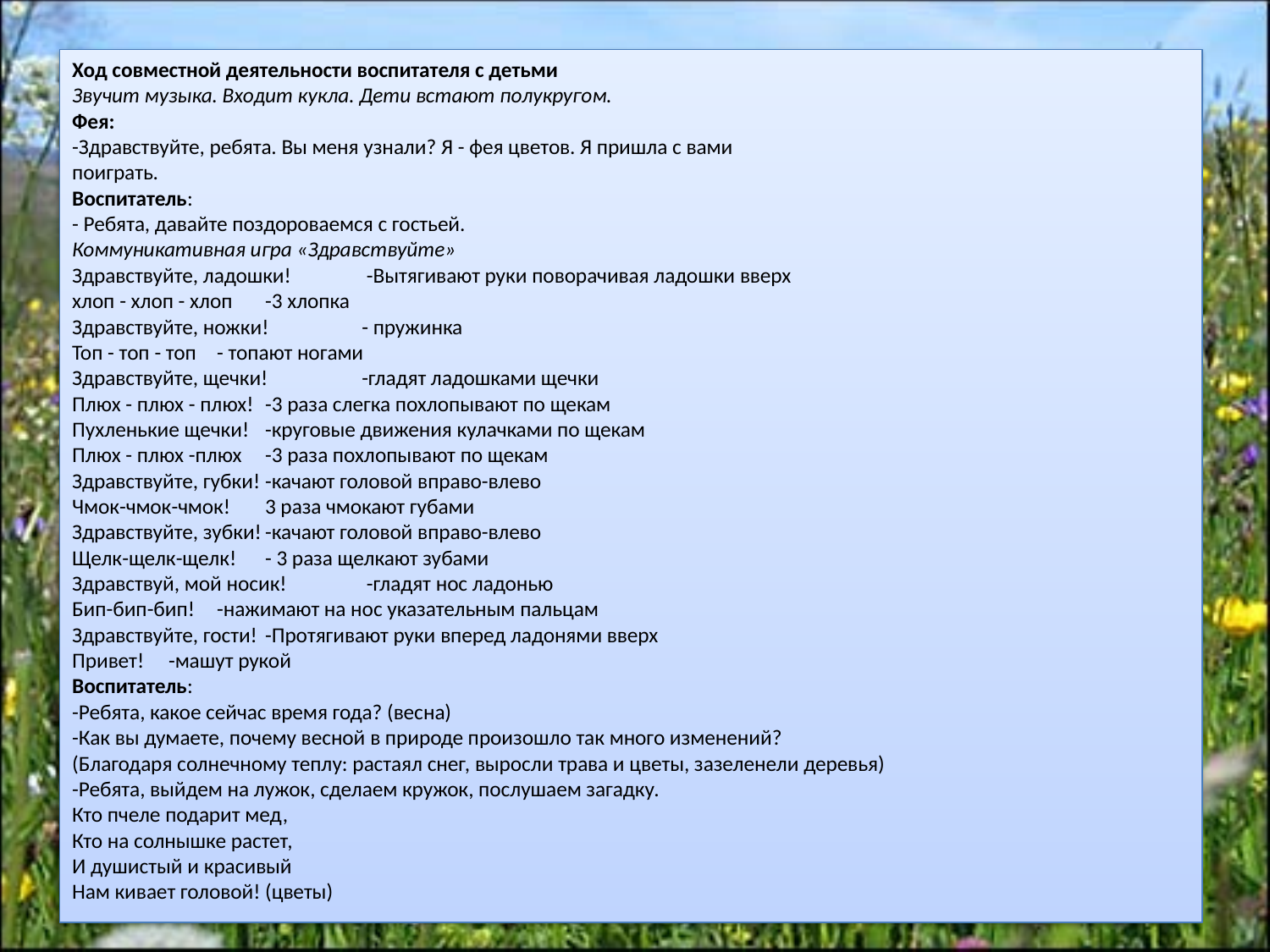

#
Ход совместной деятельности воспитателя с детьми
Звучит музыка. Входит кукла. Дети встают полукругом.
Фея:
-Здравствуйте, ребята. Вы меня узнали? Я - фея цветов. Я пришла с вами
поиграть.
Воспитатель:
- Ребята, давайте поздороваемся с гостьей.
Коммуникативная игра «Здравствуйте»
Здравствуйте, ладошки!       	 -Вытягивают руки поворачивая ладошки вверх
хлоп - хлоп - хлоп		-3 хлопка
Здравствуйте, ножки!		- пружинка
Топ - топ - топ		- топают ногами
Здравствуйте, щечки!		-гладят ладошками щечки
Плюх - плюх - плюх!		-3 раза слегка похлопывают по щекам
Пухленькие щечки!		-круговые движения кулачками по щекам
Плюх - плюх -плюх		-3 раза похлопывают по щекам
Здравствуйте, губки!		-качают головой вправо-влево
Чмок-чмок-чмок!		3 раза чмокают губами
Здравствуйте, зубки!		-качают головой вправо-влево
Щелк-щелк-щелк!		- 3 раза щелкают зубами
Здравствуй, мой носик!       	 -гладят нос ладонью
Бип-бип-бип!		-нажимают на нос указательным пальцам
Здравствуйте, гости!		-Протягивают руки вперед ладонями вверх
Привет!		-машут рукой
Воспитатель:
-Ребята, какое сейчас время года? (весна)
-Как вы думаете, почему весной в природе произошло так много изменений?
(Благодаря солнечному теплу: растаял снег, выросли трава и цветы, зазеленели деревья)
-Ребята, выйдем на лужок, сделаем кружок, послушаем загадку.
Кто пчеле подарит мед,
Кто на солнышке растет,
И душистый и красивый
Нам кивает головой!	(цветы)